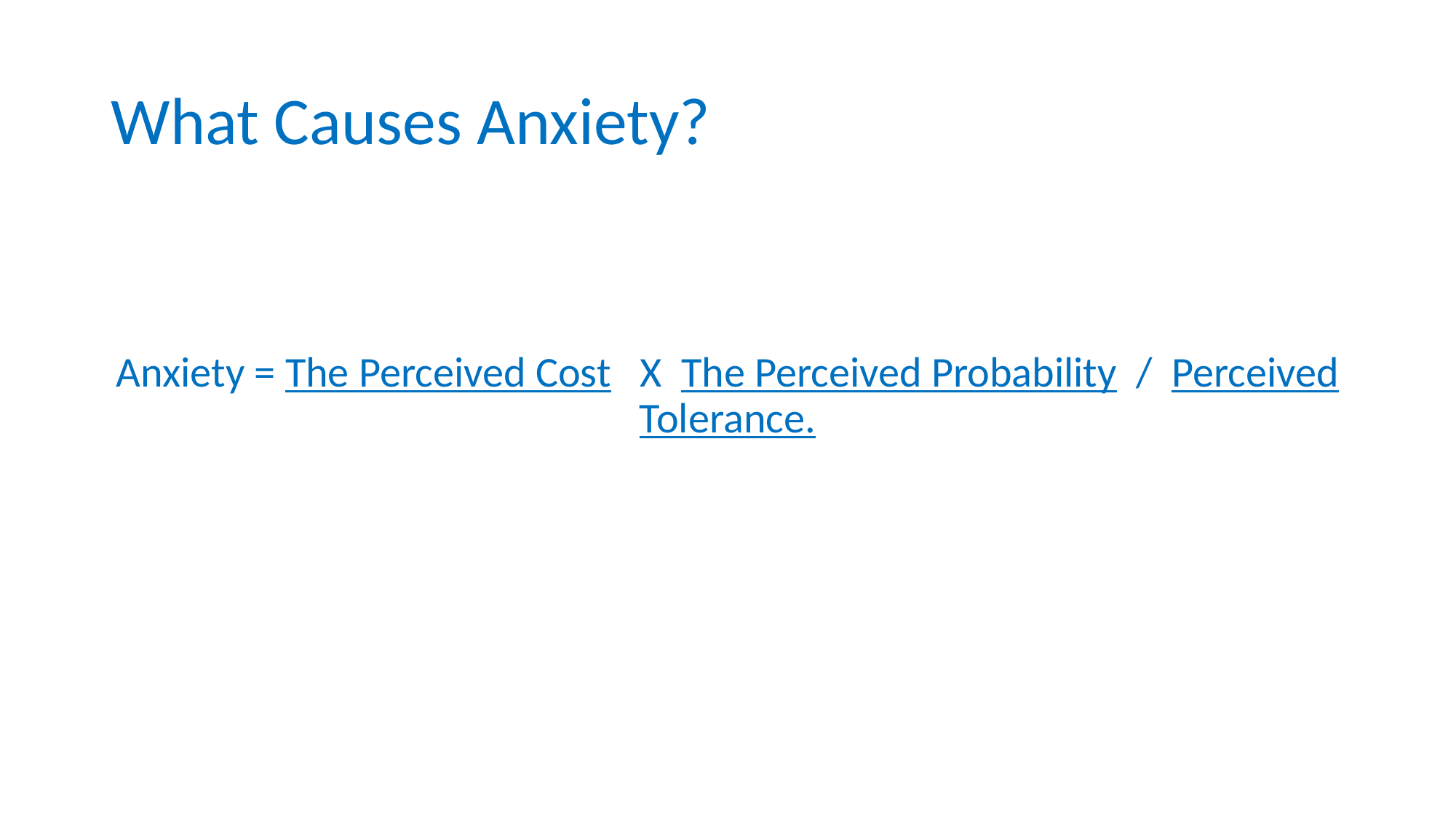

# What Causes Anxiety?

Anxiety = The Perceived Cost   X  The Perceived Probability  /  Perceived Tolerance.